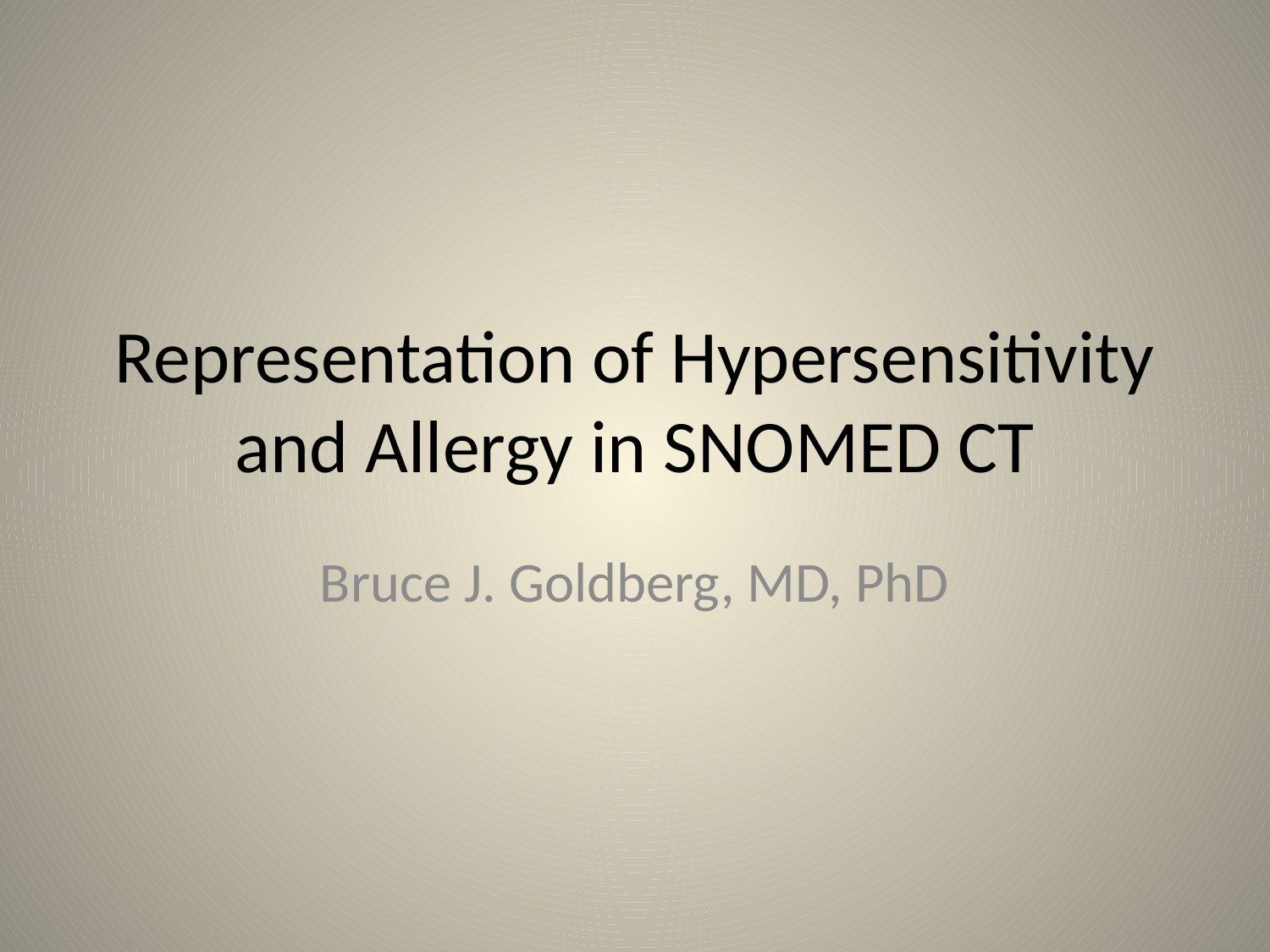

# Representation of Hypersensitivity and Allergy in SNOMED CT
Bruce J. Goldberg, MD, PhD